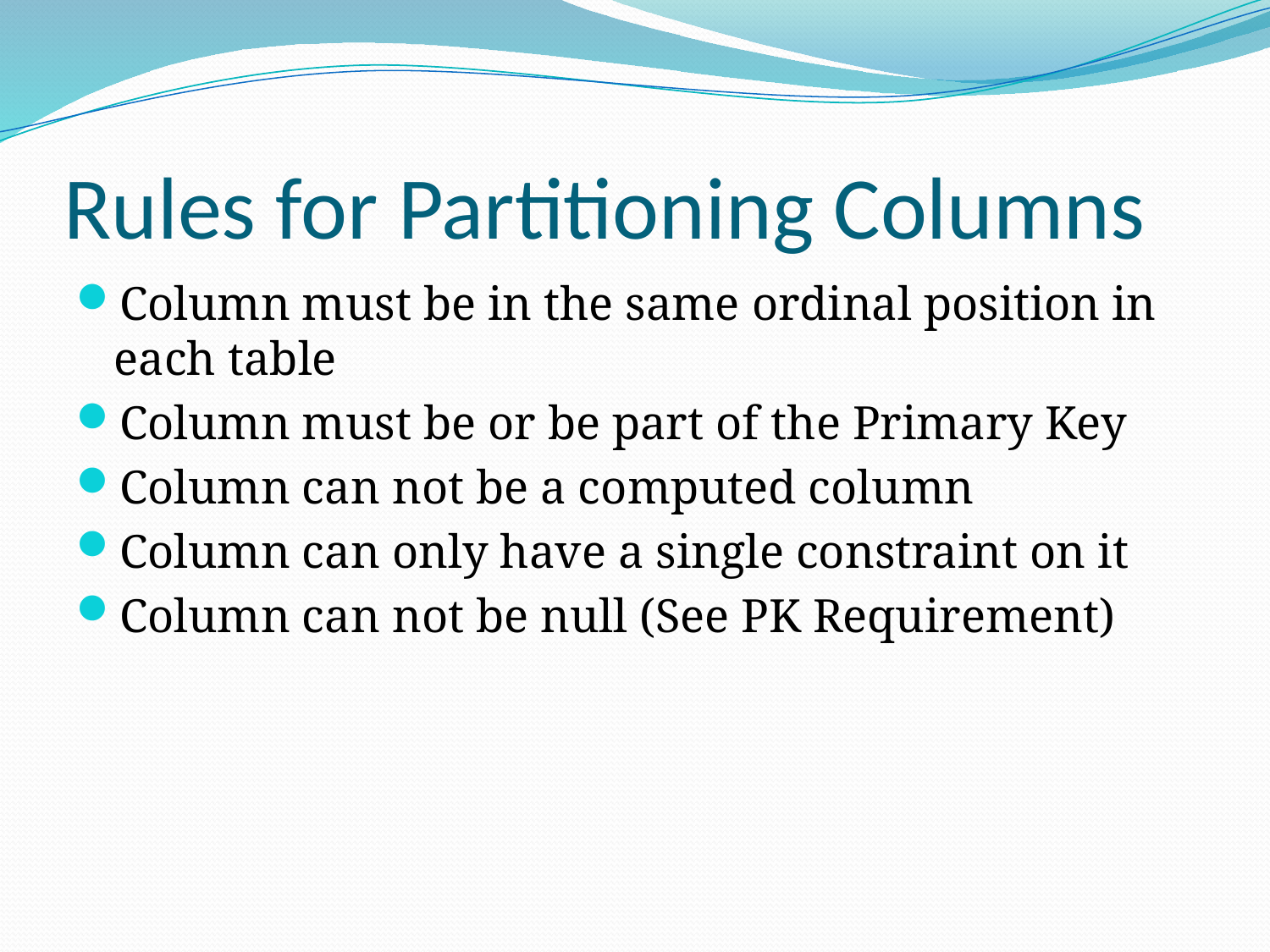

# Rules for Partitioning Columns
Column must be in the same ordinal position in each table
Column must be or be part of the Primary Key
Column can not be a computed column
Column can only have a single constraint on it
Column can not be null (See PK Requirement)